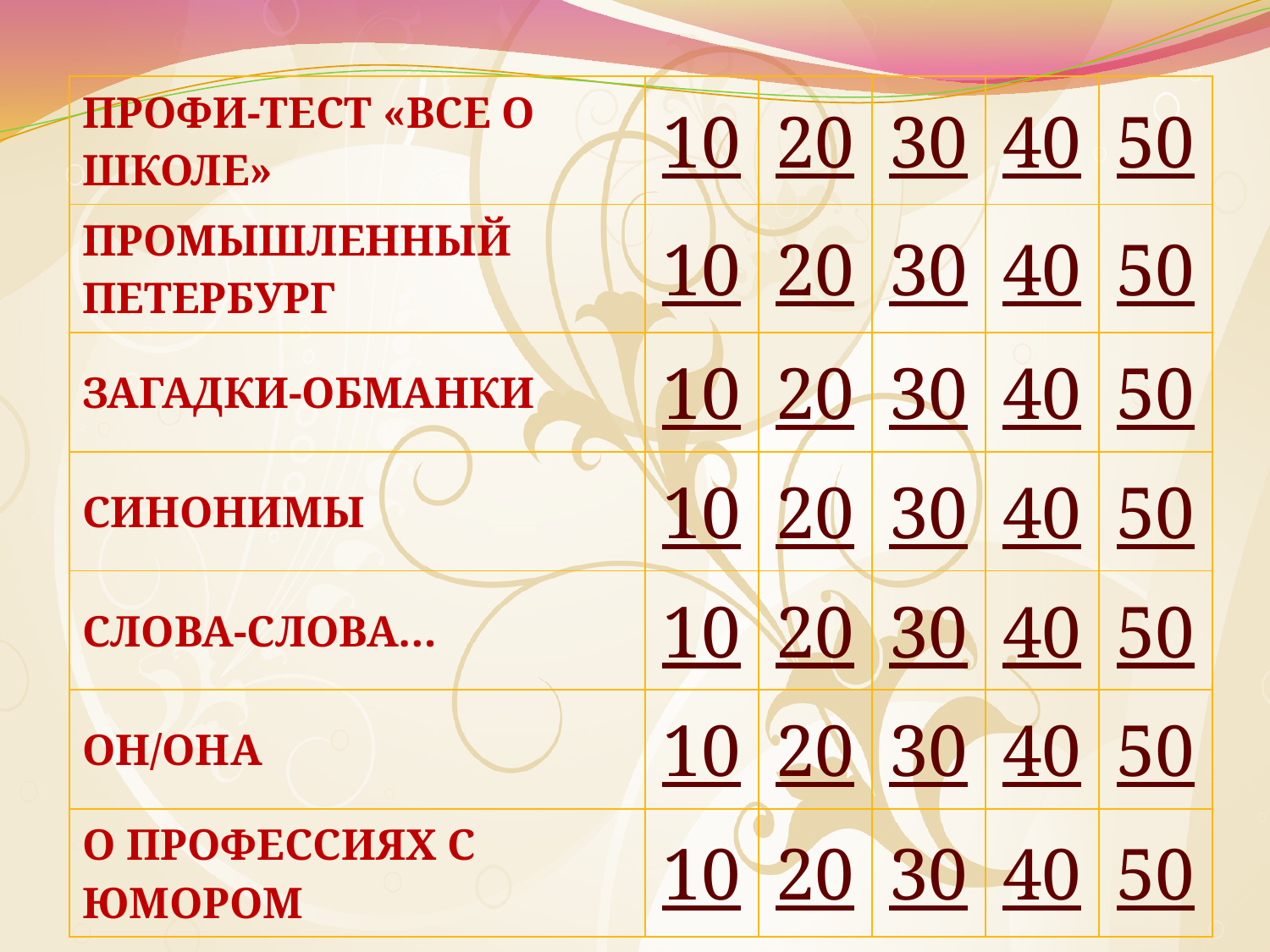

| ПРОФИ-ТЕСТ «ВСЕ О ШКОЛЕ» | 10 | 20 | 30 | 40 | 50 |
| --- | --- | --- | --- | --- | --- |
| ПРОМЫШЛЕННЫЙ ПЕТЕРБУРГ | 10 | 20 | 30 | 40 | 50 |
| Загадки-обманки | 10 | 20 | 30 | 40 | 50 |
| Синонимы | 10 | 20 | 30 | 40 | 50 |
| Слова-слова… | 10 | 20 | 30 | 40 | 50 |
| ОН/ОНА | 10 | 20 | 30 | 40 | 50 |
| О профессиях с юмором | 10 | 20 | 30 | 40 | 50 |